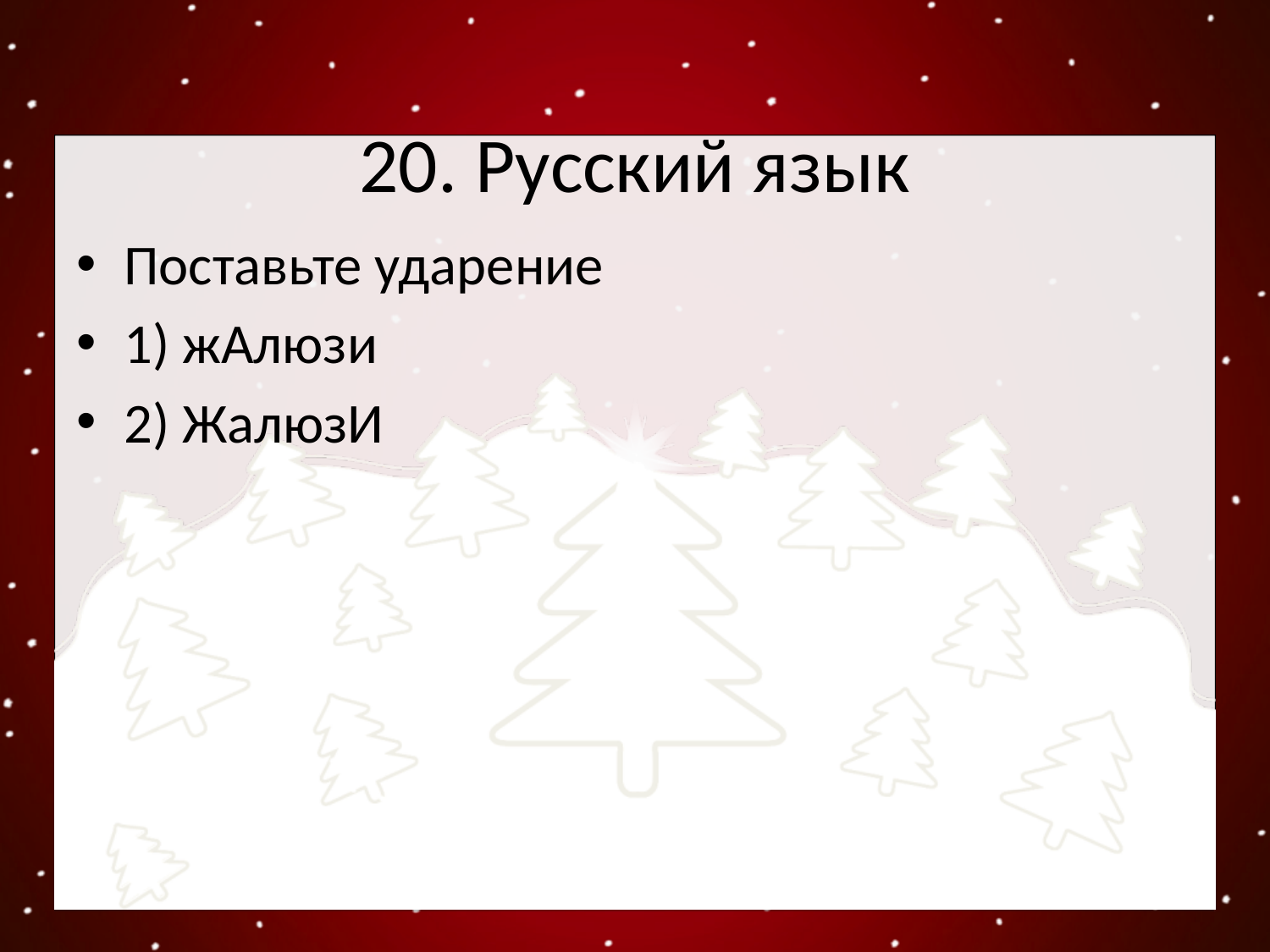

# 20. Русский язык
Поставьте ударение
1) жАлюзи
2) ЖалюзИ